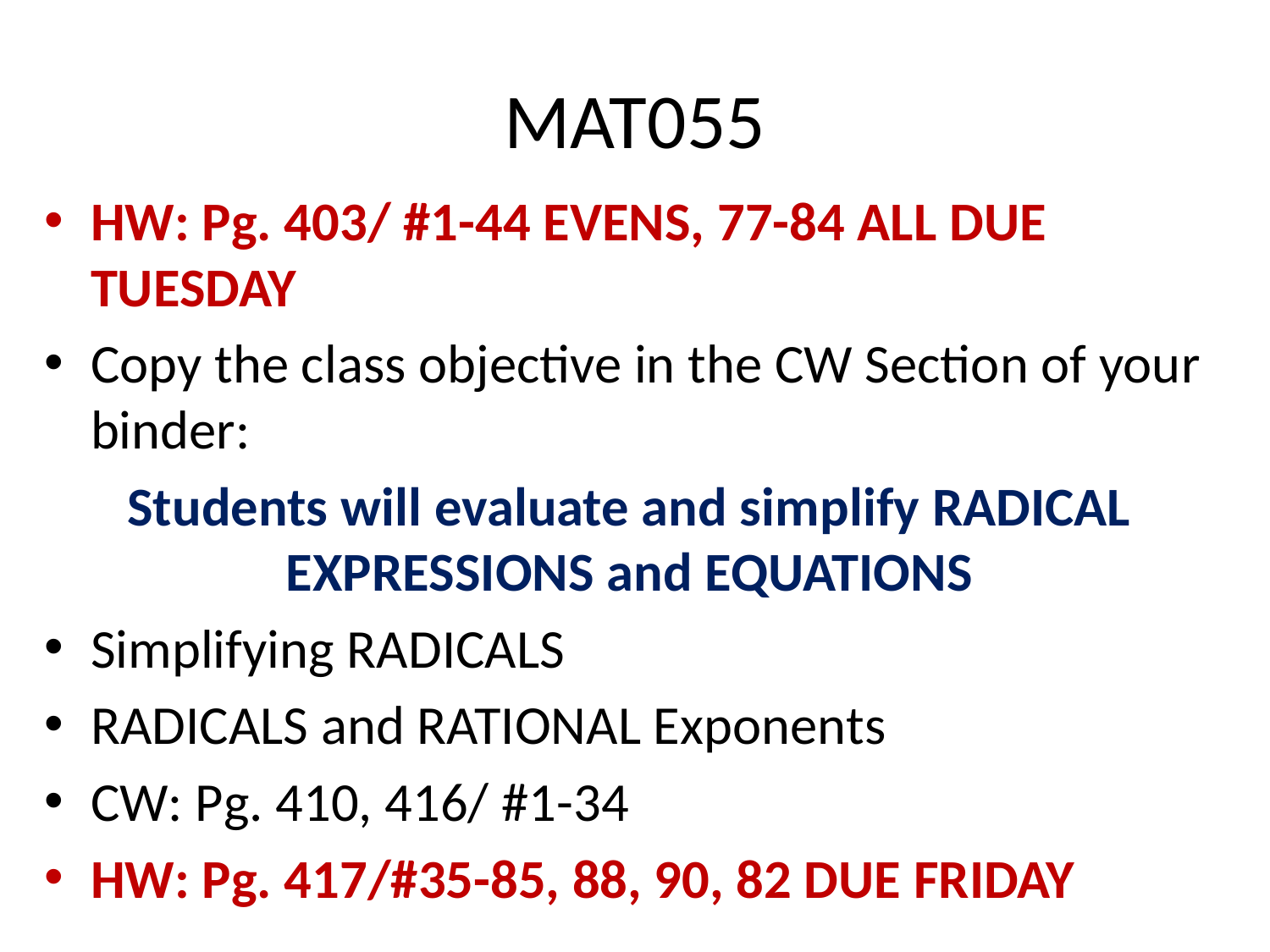

# MAT055
HW: Pg. 403/ #1-44 EVENS, 77-84 ALL DUE TUESDAY
Copy the class objective in the CW Section of your binder:
Students will evaluate and simplify RADICAL EXPRESSIONS and EQUATIONS
Simplifying RADICALS
RADICALS and RATIONAL Exponents
CW: Pg. 410, 416/ #1-34
HW: Pg. 417/#35-85, 88, 90, 82 DUE FRIDAY